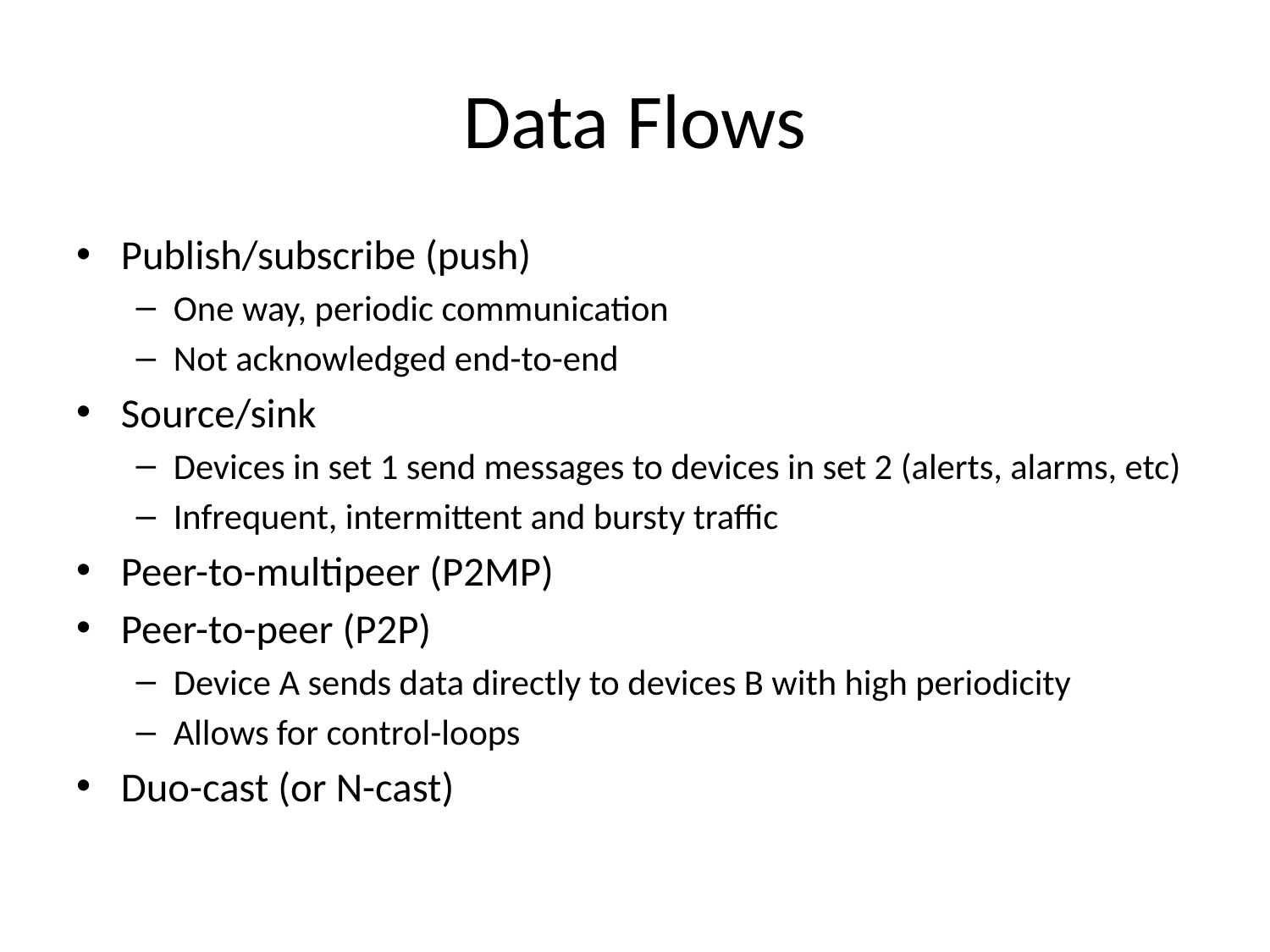

# Data Flows
Publish/subscribe (push)
One way, periodic communication
Not acknowledged end-to-end
Source/sink
Devices in set 1 send messages to devices in set 2 (alerts, alarms, etc)
Infrequent, intermittent and bursty traffic
Peer-to-multipeer (P2MP)
Peer-to-peer (P2P)
Device A sends data directly to devices B with high periodicity
Allows for control-loops
Duo-cast (or N-cast)